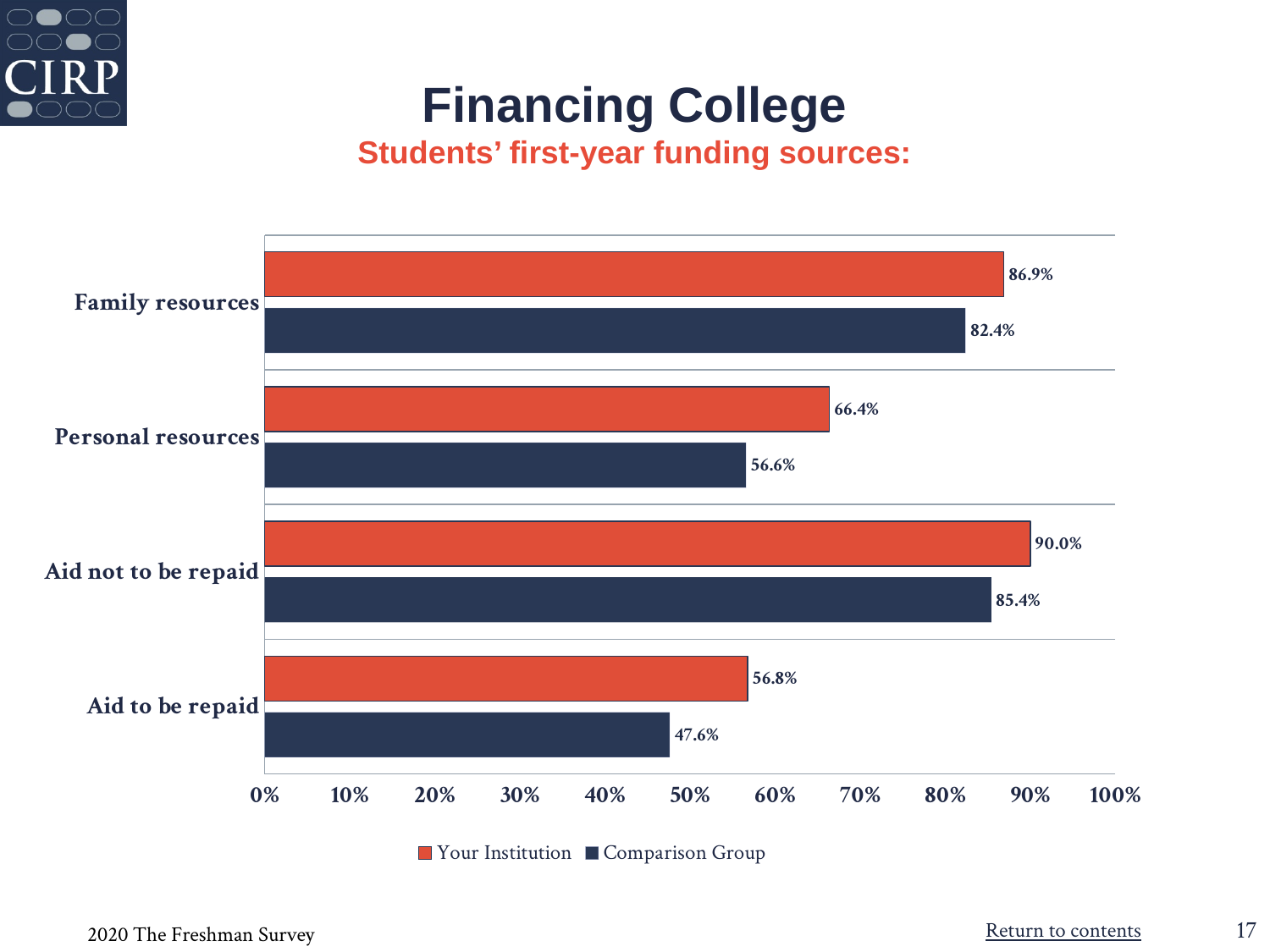

Financing College
Students’ first-year funding sources:

### Chart

| Category | Comparison Group | Your Institution |
|---|---|---|
| Aid to be repaid | 0.476 | 0.568 |
| Aid not to be repaid | 0.854 | 0.9 |
| Personal resources | 0.566 | 0.664 |
| Family resources | 0.824 | 0.869 |
2020 The Freshman Survey
Return to contents
17